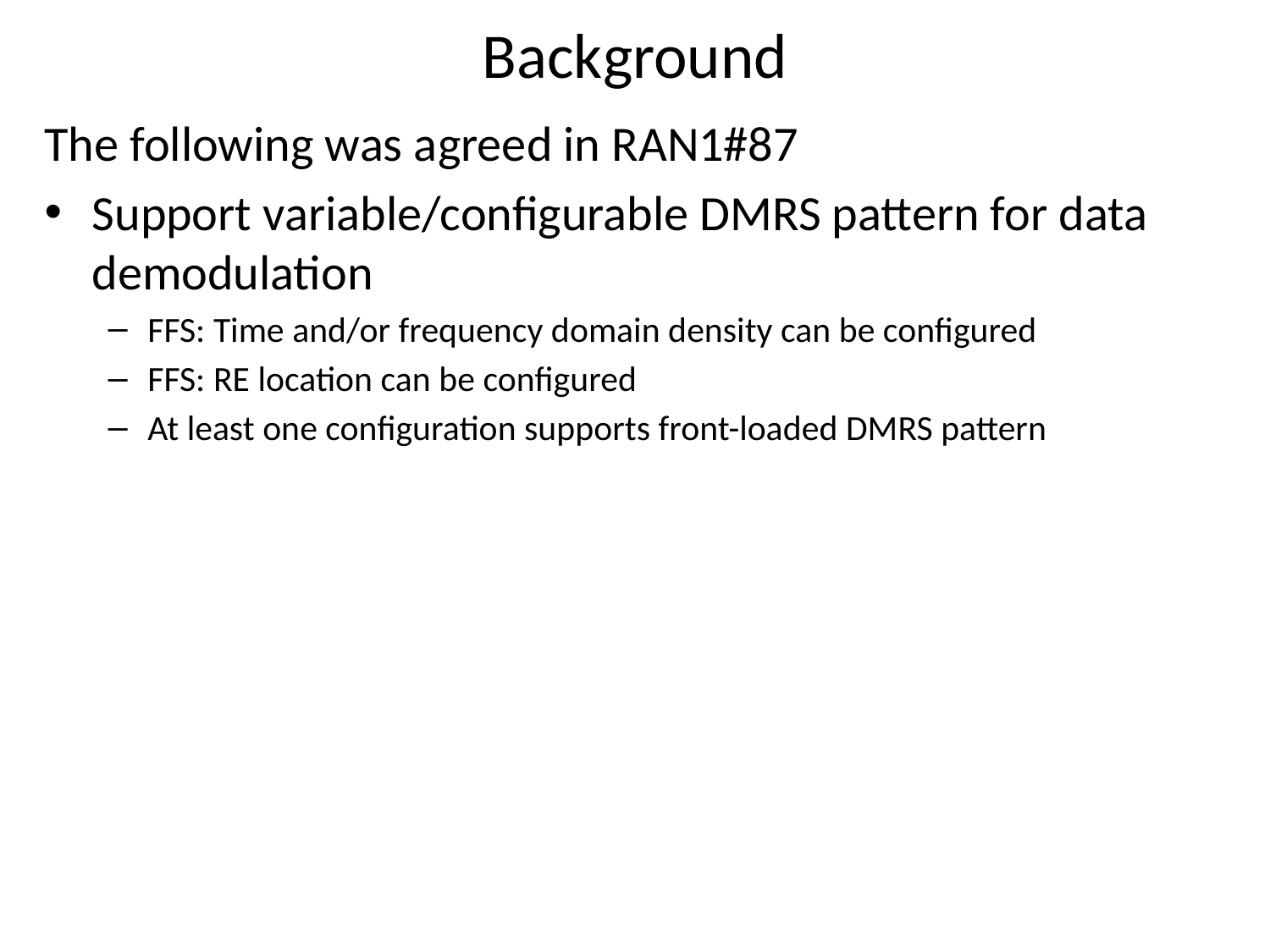

# Background
The following was agreed in RAN1#87
Support variable/configurable DMRS pattern for data demodulation
FFS: Time and/or frequency domain density can be configured
FFS: RE location can be configured
At least one configuration supports front-loaded DMRS pattern